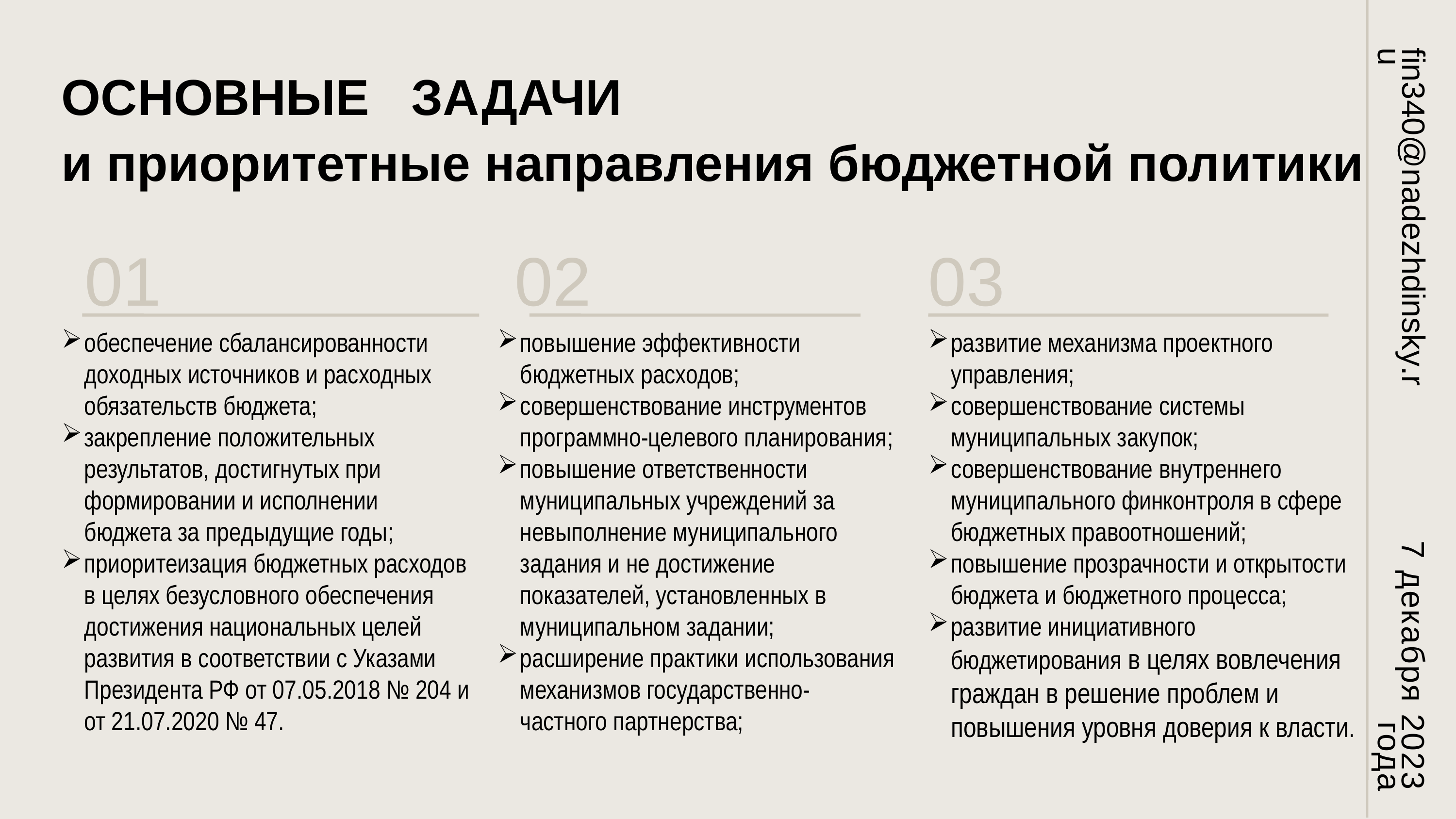

fin340@nadezhdinsky.ru

ОСНОВНЫЕ   ЗАДАЧИ
и приоритетные направления бюджетной политики
01

обеспечение сбалансированности доходных источников и расходных обязательств бюджета;
закрепление положительных результатов, достигнутых при формировании и исполнении бюджета за предыдущие годы;
приоритеизация бюджетных расходов в целях безусловного обеспечения достижения национальных целей развития в соответствии с Указами Президента РФ от 07.05.2018 № 204 и от 21.07.2020 № 47.
02

повышение эффективности бюджетных расходов;
совершенствование инструментов программно-целевого планирования;
повышение ответственности муниципальных учреждений за невыполнение муниципального задания и не достижение показателей, установленных в муниципальном задании;
расширение практики использования механизмов государственно-частного партнерства;
03

развитие механизма проектного управления;
совершенствование системы муниципальных закупок;
совершенствование внутреннего муниципального финконтроля в сфере бюджетных правоотношений;
повышение прозрачности и открытости бюджета и бюджетного процесса;
развитие инициативного бюджетирования в целях вовлечения граждан в решение проблем и повышения уровня доверия к власти.

7 декабря 2023 года